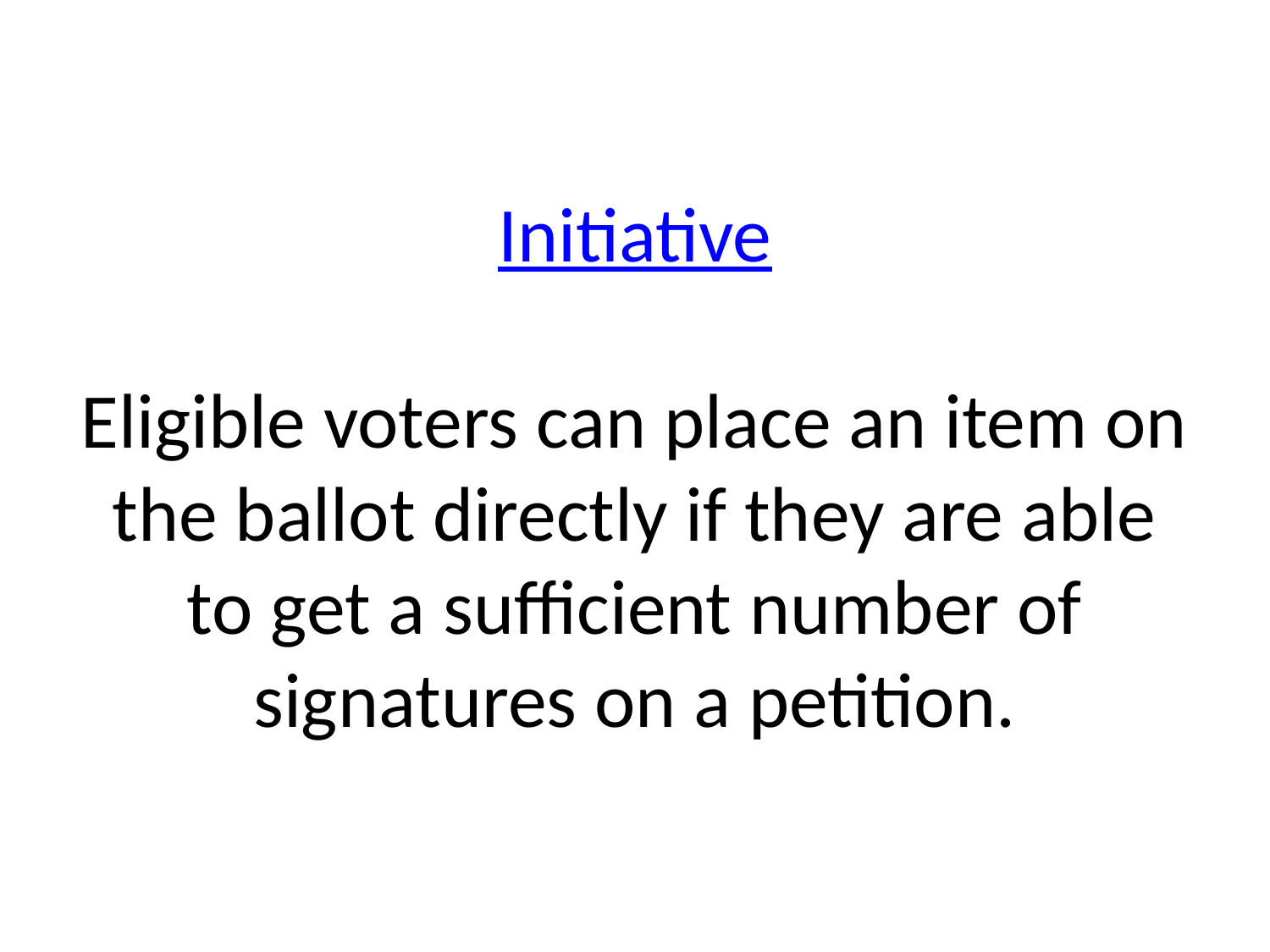

# Initiative Eligible voters can place an item on the ballot directly if they are able to get a sufficient number of signatures on a petition.